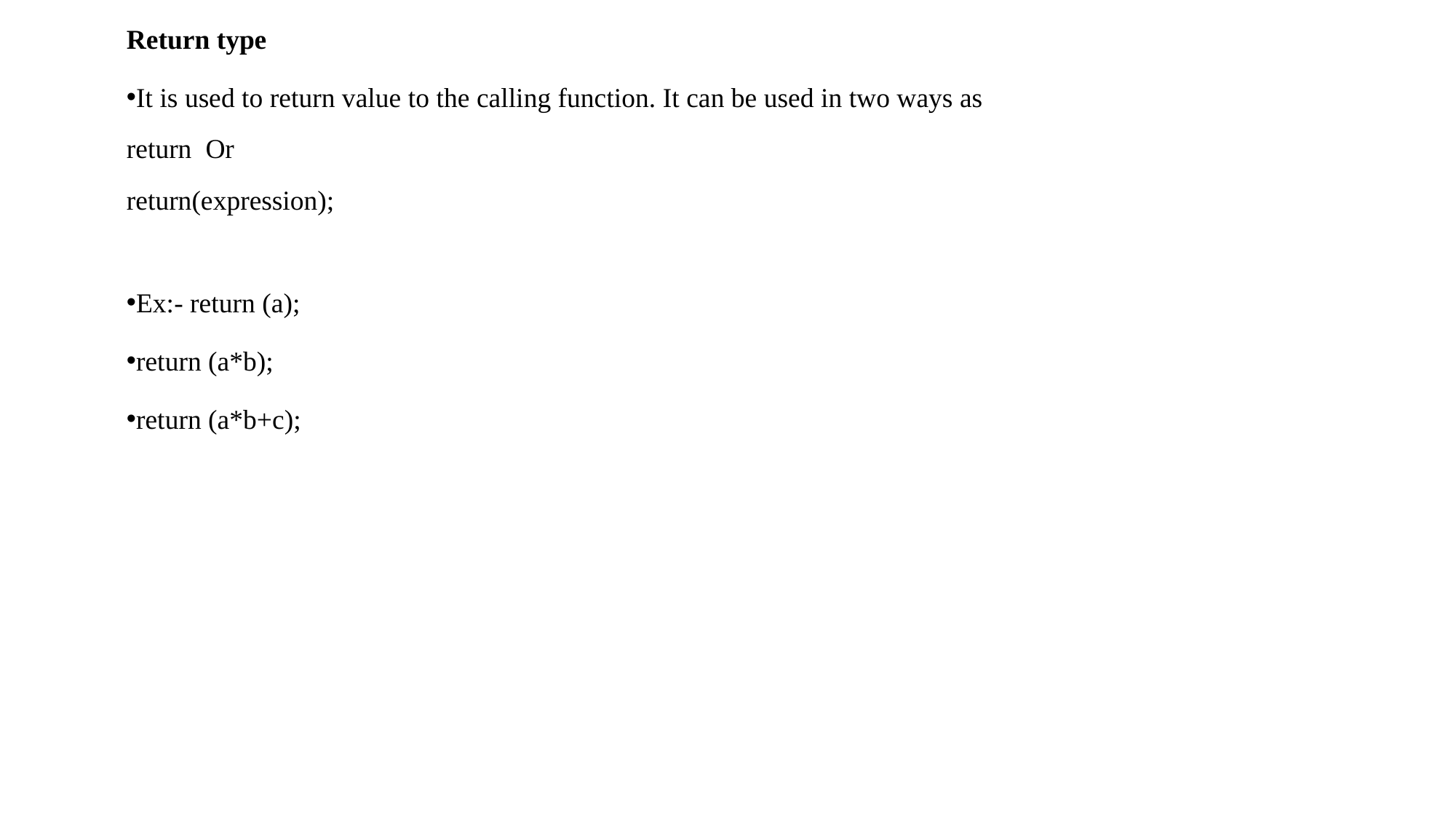

Return type
It is used to return value to the calling function. It can be used in two ways as
return  Or
return(expression);

Ex:- return (a);
return (a*b);
return (a*b+c);